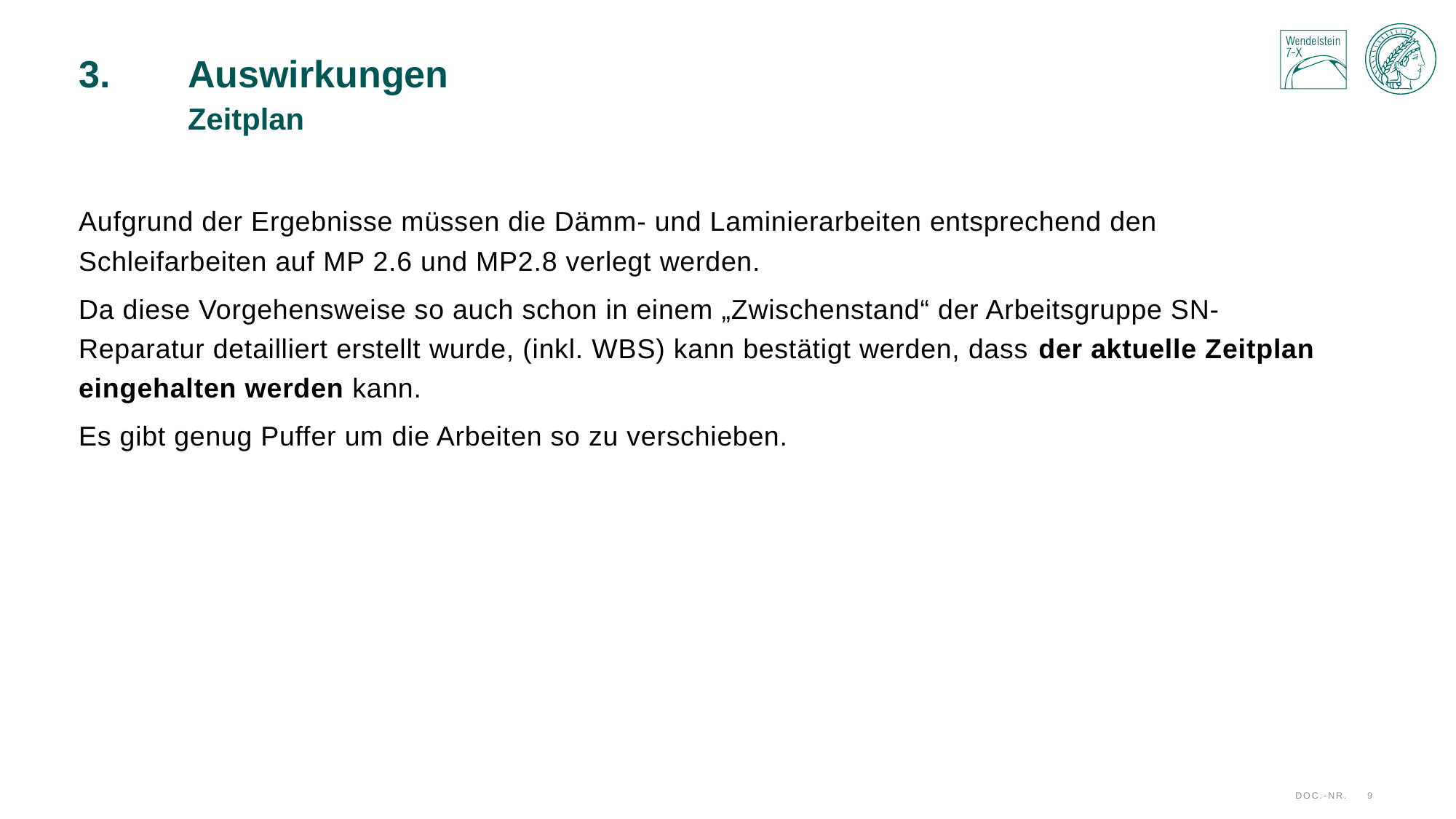

# 3.	Auswirkungen Zeitplan
Aufgrund der Ergebnisse müssen die Dämm- und Laminierarbeiten entsprechend den Schleifarbeiten auf MP 2.6 und MP2.8 verlegt werden.
Da diese Vorgehensweise so auch schon in einem „Zwischenstand“ der Arbeitsgruppe SN-Reparatur detailliert erstellt wurde, (inkl. WBS) kann bestätigt werden, dass der aktuelle Zeitplan eingehalten werden kann.
Es gibt genug Puffer um die Arbeiten so zu verschieben.
Doc.-Nr.
9